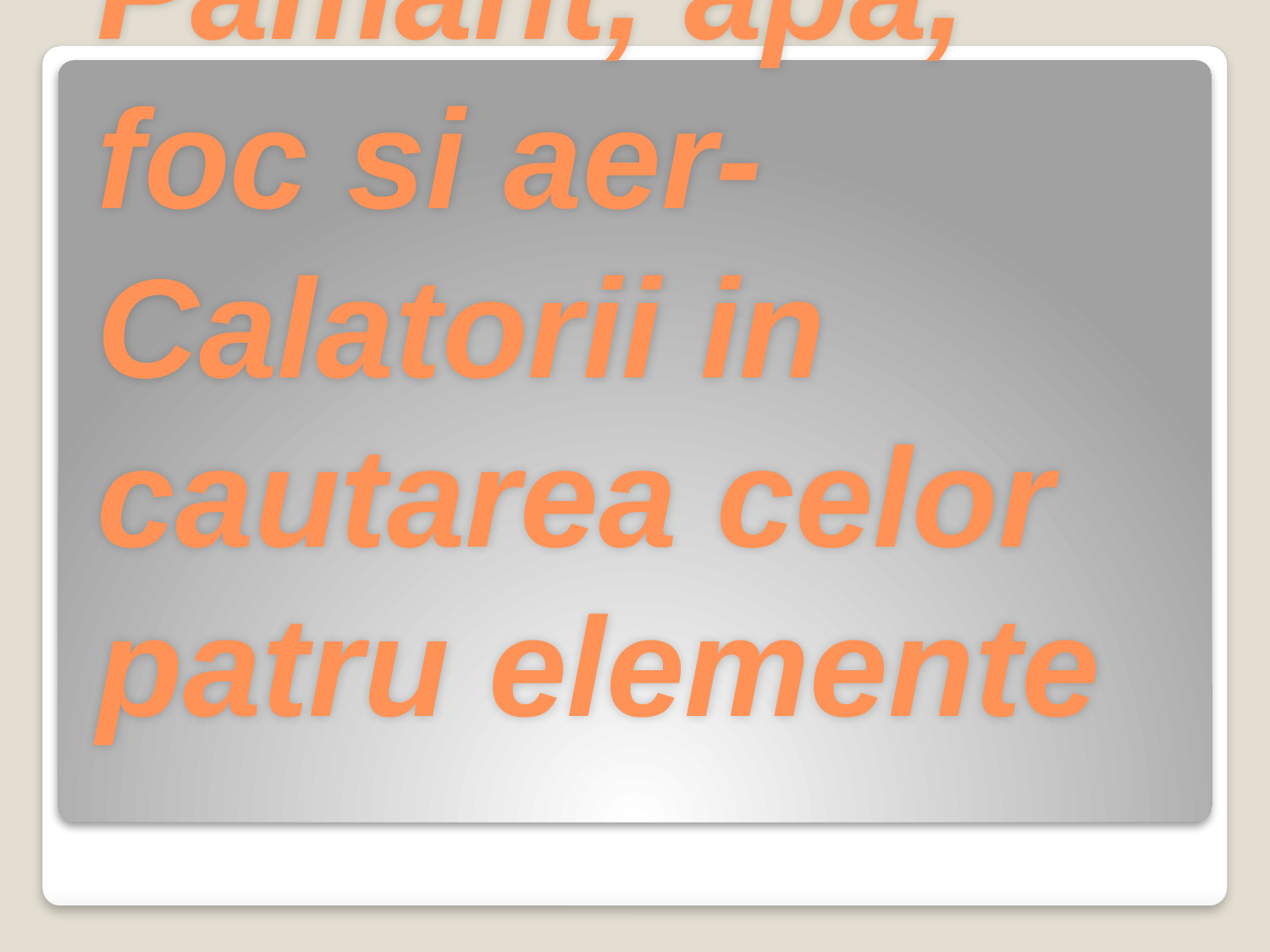

# Pamant, apa, foc si aer- Calatorii in cautarea celor patru elemente